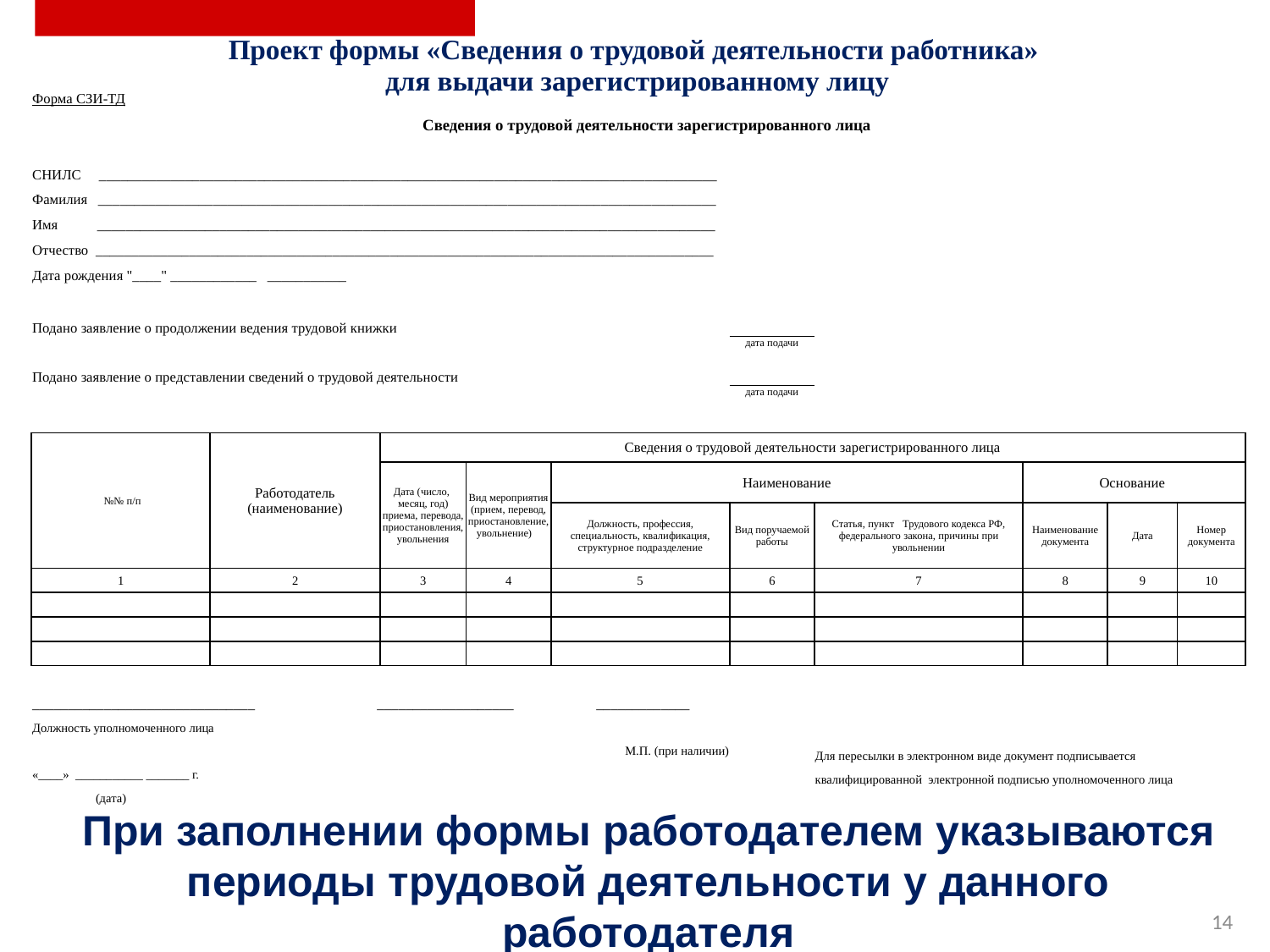

| Проект формы «Сведения о трудовой деятельности работника» для выдачи зарегистрированному лицу |
| --- |
| Форма СЗИ-ТД |  |  |  |  |  |  |  |  |  |  |  |
| --- | --- | --- | --- | --- | --- | --- | --- | --- | --- | --- | --- |
| Сведения о трудовой деятельности зарегистрированного лица |  |  |  |  |  |  |  |  |  |  |  |
|  |  |  |  |  |  |  |  |  |  |  |  |
| СНИЛС \_\_\_\_\_\_\_\_\_\_\_\_\_\_\_\_\_\_\_\_\_\_\_\_\_\_\_\_\_\_\_\_\_\_\_\_\_\_\_\_\_\_\_\_\_\_\_\_\_\_\_\_\_\_\_\_\_\_\_\_\_\_\_\_\_\_\_\_\_\_\_\_\_\_\_\_\_\_\_\_\_\_\_\_\_\_ |  |  |  |  |  |  |  |  |  |  |  |
| Фамилия \_\_\_\_\_\_\_\_\_\_\_\_\_\_\_\_\_\_\_\_\_\_\_\_\_\_\_\_\_\_\_\_\_\_\_\_\_\_\_\_\_\_\_\_\_\_\_\_\_\_\_\_\_\_\_\_\_\_\_\_\_\_\_\_\_\_\_\_\_\_\_\_\_\_\_\_\_\_\_\_\_\_\_\_\_\_ |  |  |  |  |  |  |  |  |  |  |  |
| Имя \_\_\_\_\_\_\_\_\_\_\_\_\_\_\_\_\_\_\_\_\_\_\_\_\_\_\_\_\_\_\_\_\_\_\_\_\_\_\_\_\_\_\_\_\_\_\_\_\_\_\_\_\_\_\_\_\_\_\_\_\_\_\_\_\_\_\_\_\_\_\_\_\_\_\_\_\_\_\_\_\_\_\_\_\_\_ |  |  |  |  |  |  |  |  |  |  |  |
| Отчество \_\_\_\_\_\_\_\_\_\_\_\_\_\_\_\_\_\_\_\_\_\_\_\_\_\_\_\_\_\_\_\_\_\_\_\_\_\_\_\_\_\_\_\_\_\_\_\_\_\_\_\_\_\_\_\_\_\_\_\_\_\_\_\_\_\_\_\_\_\_\_\_\_\_\_\_\_\_\_\_\_\_\_\_\_\_ |  |  |  |  |  |  |  |  |  |  |  |
| Дата рождения "\_\_\_\_" \_\_\_\_\_\_\_\_\_\_\_\_ \_\_\_\_\_\_\_\_\_\_\_ |  |  |  |  |  |  |  |  |  |  |  |
|  |  |  |  |  |  |  |  |  |  |  |  |
| Подано заявление о продолжении ведения трудовой книжки |  |  |  |  |  |  |  |  |  |  |  |
|  |  |  |  |  | дата подачи |  |  |  |  |  |  |
| Подано заявление о представлении сведений о трудовой деятельности |  |  |  |  |  |  |  |  |  |  |  |
|  |  |  |  |  | дата подачи |  |  |  |  |  |  |
|  |  |  |  |  |  |  |  |  |  |  |  |
| №№ п/п | Работодатель (наименование) | Сведения о трудовой деятельности зарегистрированного лица |  |  |  |  |  |  |  |  |  |
|  |  | Дата (число, месяц, год) приема, перевода, приостановления, увольнения | Вид мероприятия (прием, перевод, приостановление, увольнение) | Наименование |  |  |  |  | Основание |  |  |
|  |  |  |  | Должность, профессия, специальность, квалификация, структурное подразделение | Вид поручаемой работы | Статья, пункт Трудового кодекса РФ, федерального закона, причины при увольнении |  |  | Наименование документа | Дата | Номер документа |
| 1 | 2 | 3 | 4 | 5 | 6 | 7 |  |  | 8 | 9 | 10 |
|  |  |  |  |  |  |  |  |  |  |  |  |
|  |  |  |  |  |  |  |  |  |  |  |  |
|  |  |  |  |  |  |  |  |  |  |  |  |
|  |  |  |  |  |  |  |  |  |  |  |  |
| \_\_\_\_\_\_\_\_\_\_\_\_\_\_\_\_\_\_\_\_\_\_\_\_\_\_\_\_\_\_\_ \_\_\_\_\_\_\_\_\_\_\_\_\_\_\_\_\_\_\_ \_\_\_\_\_\_\_\_\_\_\_\_\_ |  |  |  |  |  |  |  |  |  |  |  |
| Должность уполномоченного лица |  |  |  |  |  |  |  |  |  |  |  |
|  |  |  |  | М.П. (при наличии) |  | Для пересылки в электронном виде документ подписывается |  |  |  |  |  |
| «\_\_\_\_» \_\_\_\_\_\_\_\_\_\_\_ \_\_\_\_\_\_\_ г. |  |  |  |  |  | квалифицированной электронной подписью уполномоченного лица |  |  |  |  |  |
| (дата) |  |  |  |  |  |  |  |  |  |  |  |

При заполнении формы работодателем указываются периоды трудовой деятельности у данного работодателя
14